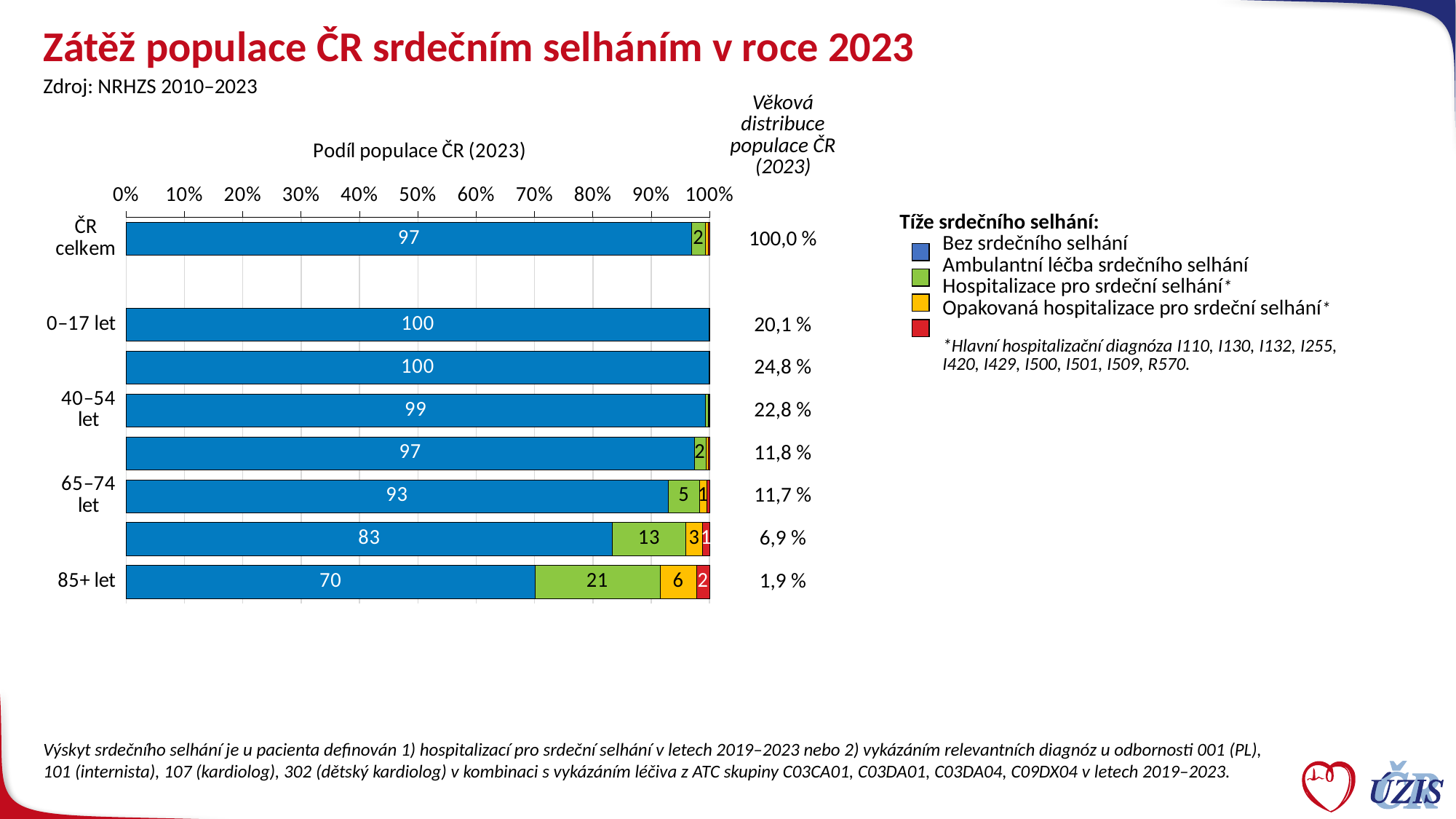

# Zátěž populace ČR srdečním selháním v roce 2023
| Věková distribuce populace ČR (2023) |
| --- |
| 100,0 % |
|  |
| 20,1 % |
| 24,8 % |
| 22,8 % |
| 11,8 % |
| 11,7 % |
| 6,9 % |
| 1,9 % |
Zdroj: NRHZS 2010–2023

### Chart: Podíl populace ČR (2023)

| Category | Stupeň 1 | Stupeň 2 | Stupeň 3 | Stupeň 4 |
|---|---|---|---|---|
| ČR celkem | 96.95366631987079 | 2.289855204291049 | 0.5377548214109528 | 0.21872365442720718 |
|  | None | None | None | None |
| 0–17 let | 99.94849159913703 | 0.04739327727517785 | 0.0030054273394015223 | 0.0011096962483944082 |
| 18–39 let | 99.91137348677329 | 0.06142579584516515 | 0.016626812135704678 | 0.010573905245852637 |
| 40–54 let | 99.32372680471006 | 0.4946371498919357 | 0.1217430373868546 | 0.059893008011148496 |
| 55–64 let | 97.3592628244009 | 2.016472704872965 | 0.4338736535974176 | 0.19039081712871428 |
| 65–74 let | 92.86825099053168 | 5.474198763791188 | 1.1668281334700927 | 0.49072211220704837 |
| 75–84 let | 83.3472733804078 | 12.598853699205954 | 2.8867960946421967 | 1.16707682574405 |
| 85+ let | 70.08558065479153 | 21.41357348989949 | 6.284207383819286 | 2.2166384714897003 |
| Tíže srdečního selhání: |
| --- |
| Bez srdečního selhání |
| Ambulantní léčba srdečního selhání |
| Hospitalizace pro srdeční selhání\* |
| Opakovaná hospitalizace pro srdeční selhání\* |
| \*Hlavní hospitalizační diagnóza I110, I130, I132, I255, I420, I429, I500, I501, I509, R570. |

Výskyt srdečního selhání je u pacienta definován 1) hospitalizací pro srdeční selhání v letech 2019–2023 nebo 2) vykázáním relevantních diagnóz u odbornosti 001 (PL), 101 (internista), 107 (kardiolog), 302 (dětský kardiolog) v kombinaci s vykázáním léčiva z ATC skupiny C03CA01, C03DA01, C03DA04, C09DX04 v letech 2019–2023.